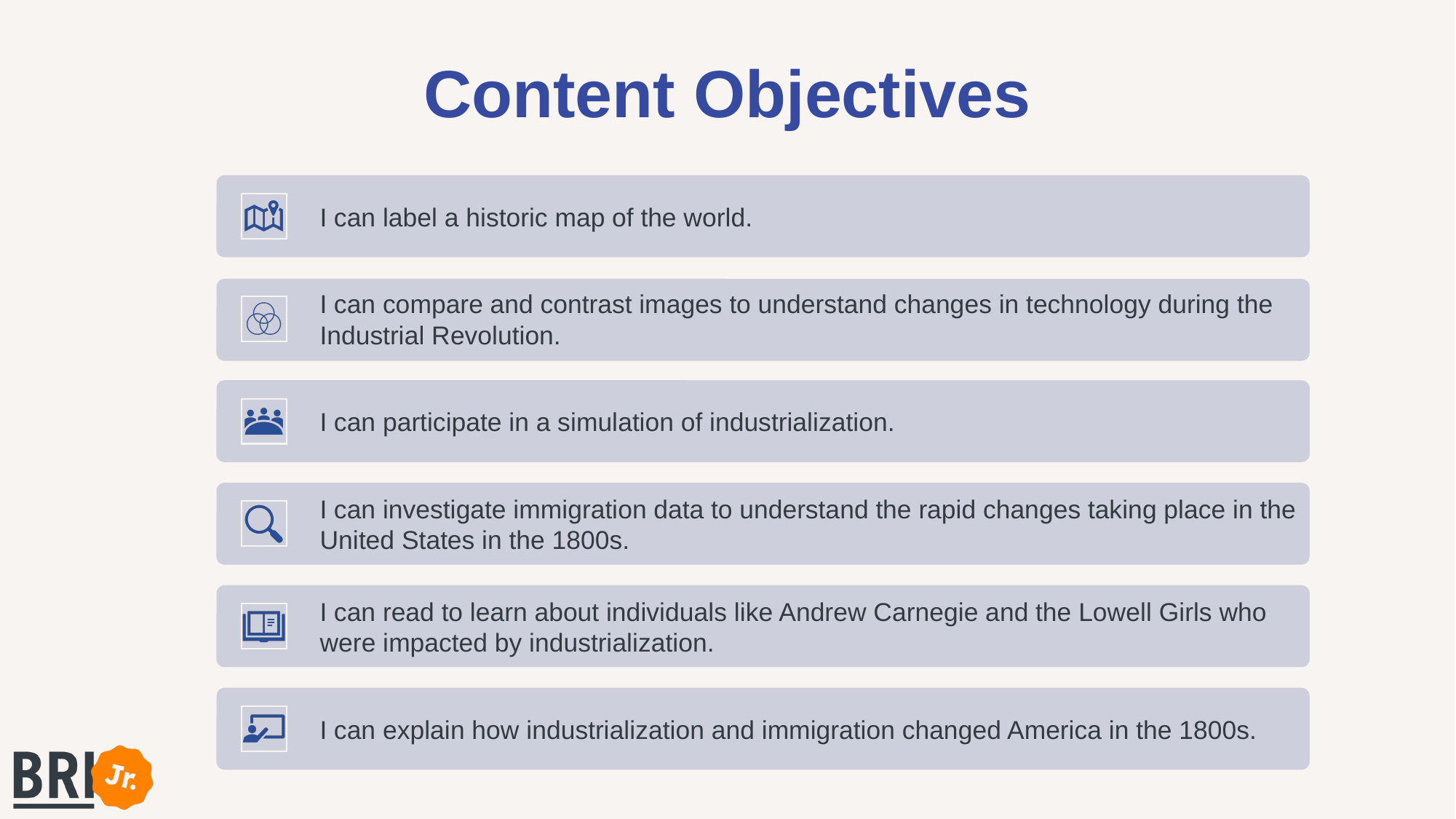

# Content Objectives
I can label a historic map of the world.
I can compare and contrast images to understand changes in technology during the Industrial Revolution.
I can participate in a simulation of industrialization.
I can investigate immigration data to understand the rapid changes taking place in the United States in the 1800s.
I can read to learn about individuals like Andrew Carnegie and the Lowell Girls who were impacted by industrialization.
I can explain how industrialization and immigration changed America in the 1800s.